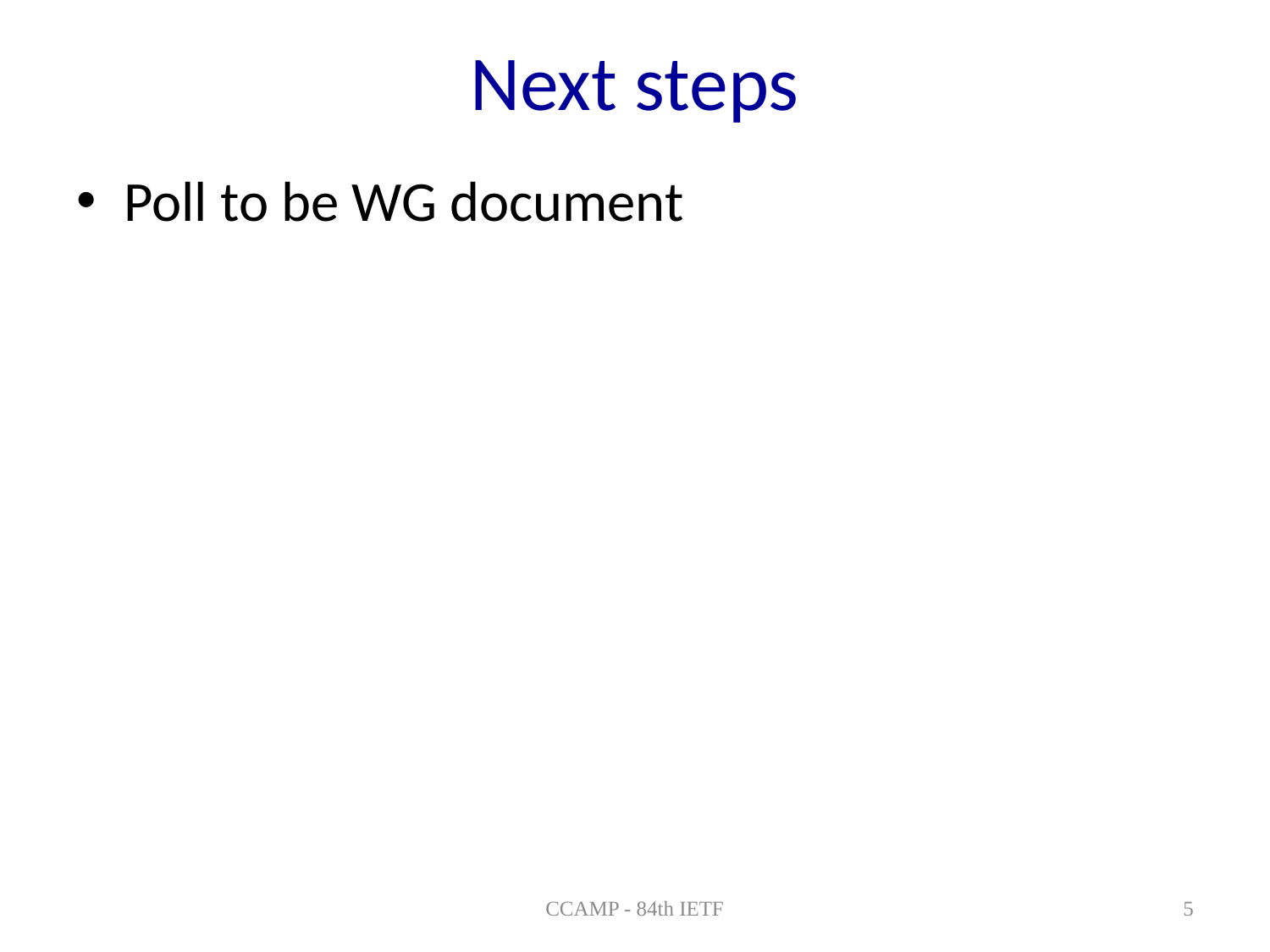

# Next steps
Poll to be WG document

CCAMP - 84th IETF
5